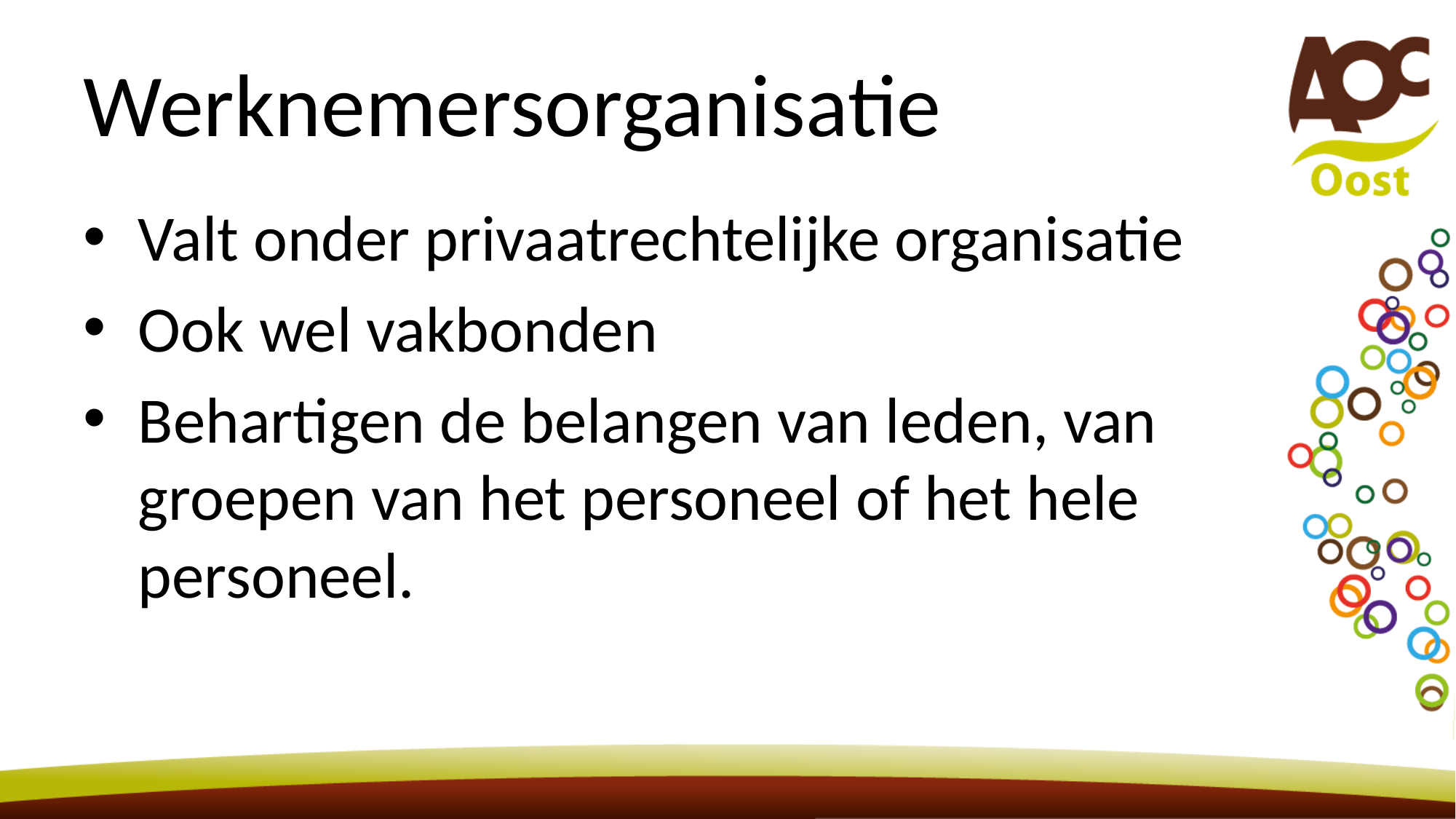

# Werknemersorganisatie
Valt onder privaatrechtelijke organisatie
Ook wel vakbonden
Behartigen de belangen van leden, van groepen van het personeel of het hele personeel.